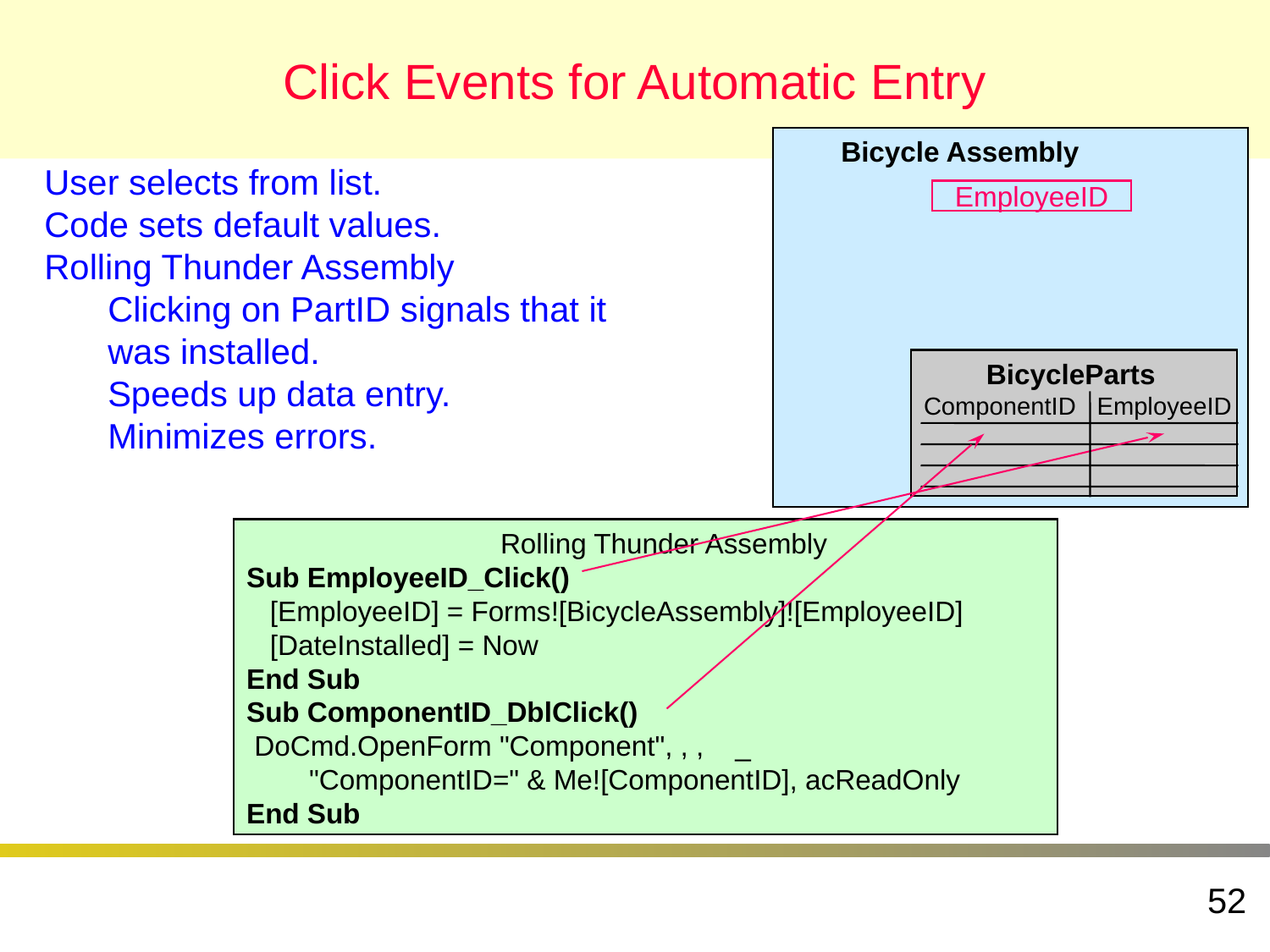

# Click Events for Automatic Entry
       Bicycle Assembly

User selects from list.
Code sets default values.
Rolling Thunder Assembly
Clicking on PartID signals that it was installed.
Speeds up data entry.
Minimizes errors.
EmployeeID
        BicycleParts
ComponentID   EmployeeID

		Rolling Thunder Assembly
Sub EmployeeID_Click()
   [EmployeeID] = Forms![BicycleAssembly]![EmployeeID]
   [DateInstalled] = Now
End Sub
Sub ComponentID_DblClick()
 DoCmd.OpenForm "Component", , ,    _
        "ComponentID=" & Me![ComponentID], acReadOnly
End Sub
52